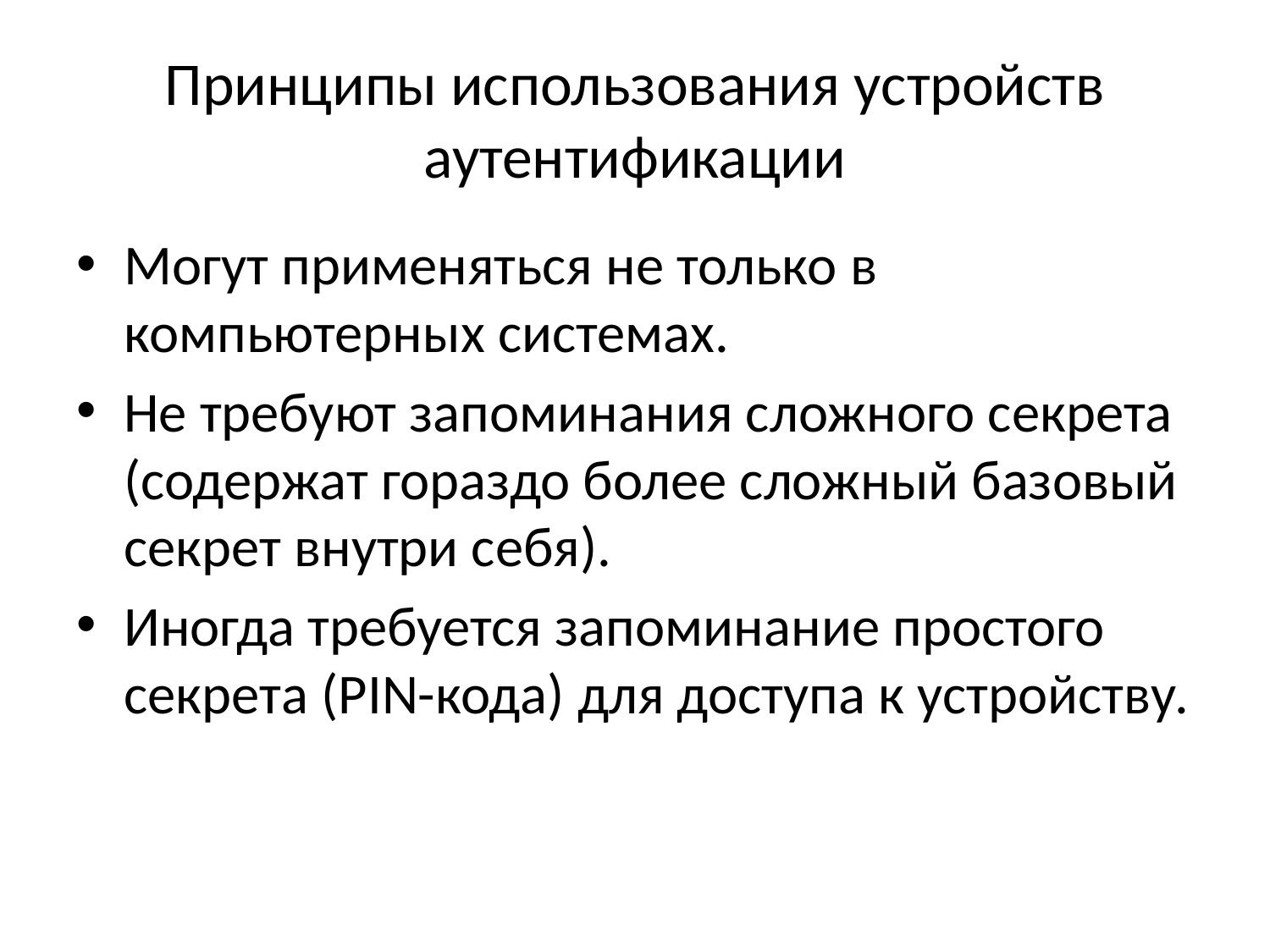

# Принципы использования устройств аутентификации
Могут применяться не только в компьютерных системах.
Не требуют запоминания сложного секрета (содержат гораздо более сложный базовый секрет внутри себя).
Иногда требуется запоминание простого секрета (PIN-кода) для доступа к устройству.